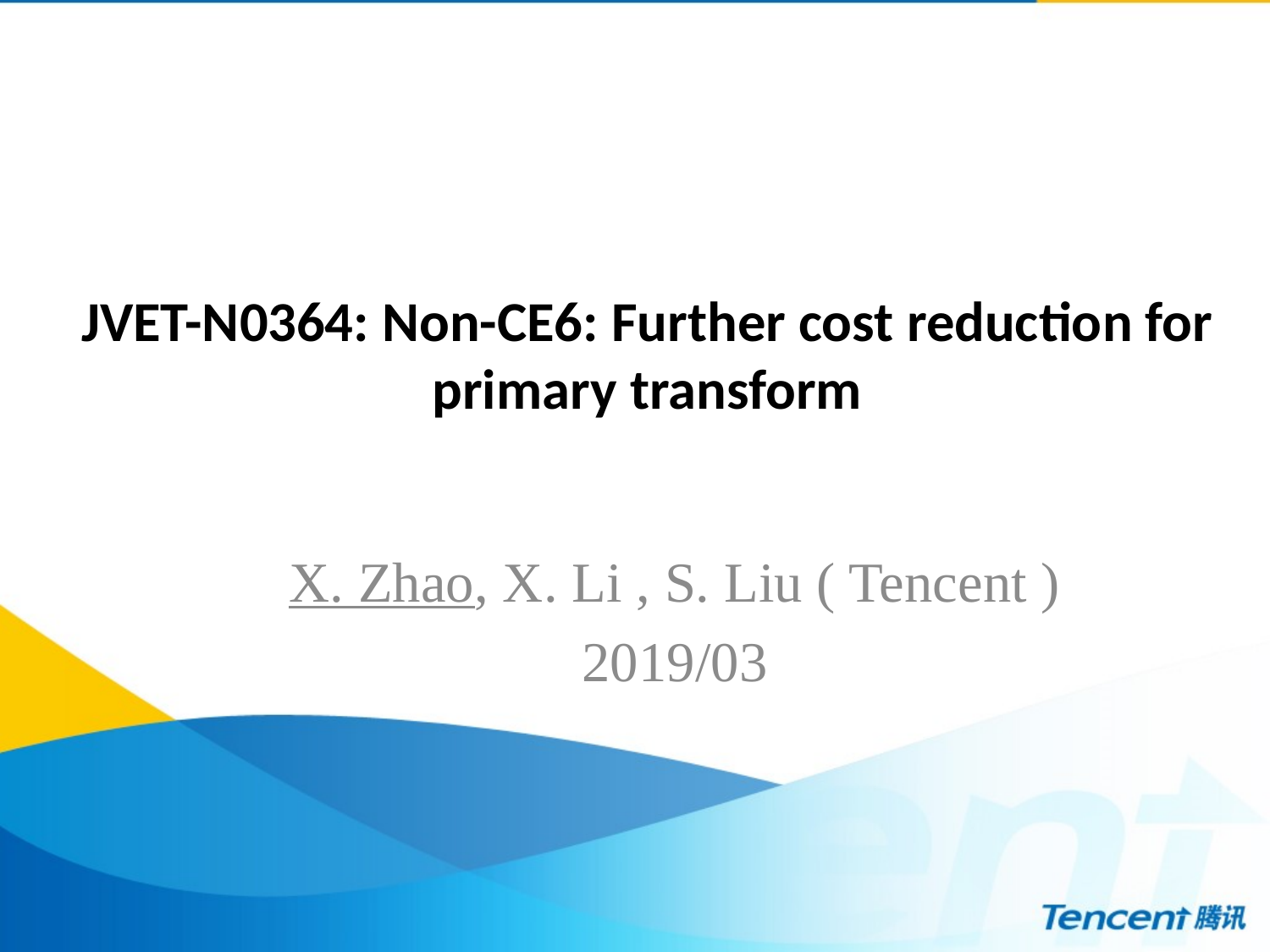

# JVET-N0364: Non-CE6: Further cost reduction for primary transform
X. Zhao, X. Li , S. Liu ( Tencent )
2019/03